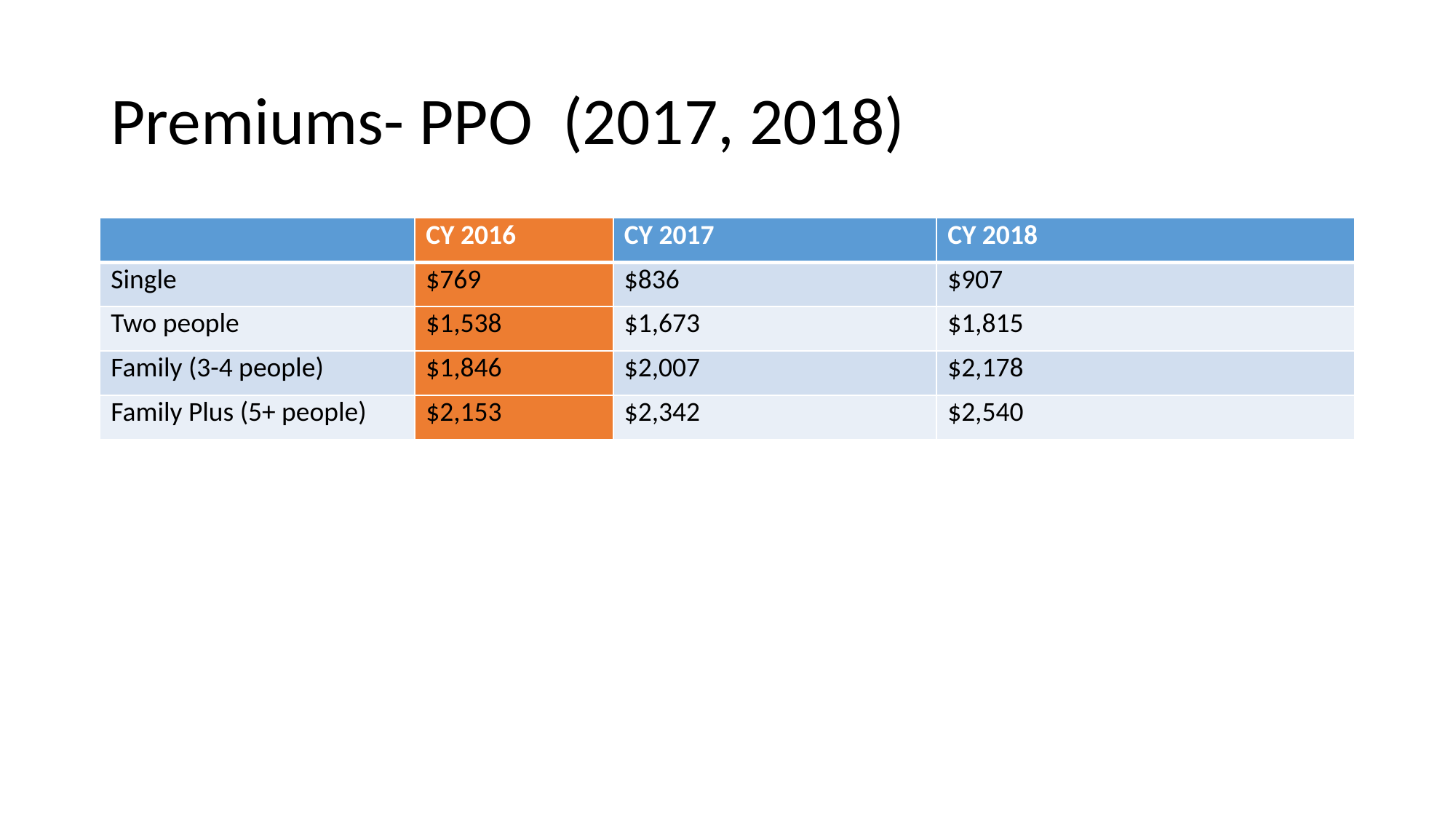

# Premiums- PPO  (2017, 2018)
|  | CY 2016 | CY 2017 | CY 2018 |
| --- | --- | --- | --- |
| Single | $769 | $836 | $907 |
| Two people | $1,538 | $1,673 | $1,815 |
| Family (3-4 people) | $1,846 | $2,007 | $2,178 |
| Family Plus (5+ people) | $2,153 | $2,342 | $2,540 |